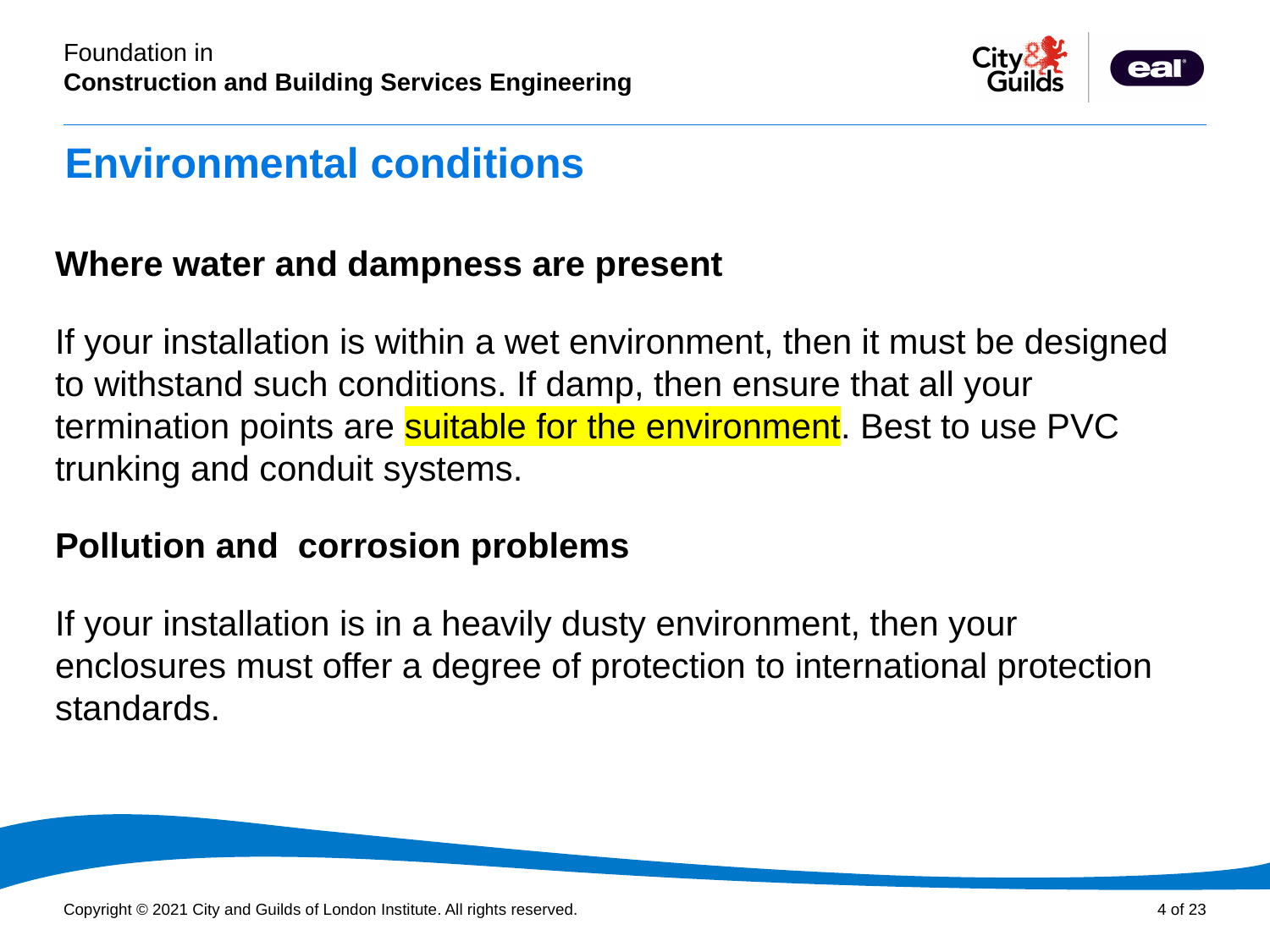

# Environmental conditions

Where water and dampness are present
If your installation is within a wet environment, then it must be designed to withstand such conditions. If damp, then ensure that all your termination points are suitable for the environment. Best to use PVC trunking and conduit systems.
Pollution and  corrosion problems
If your installation is in a heavily dusty environment, then your enclosures must offer a degree of protection to international protection standards.